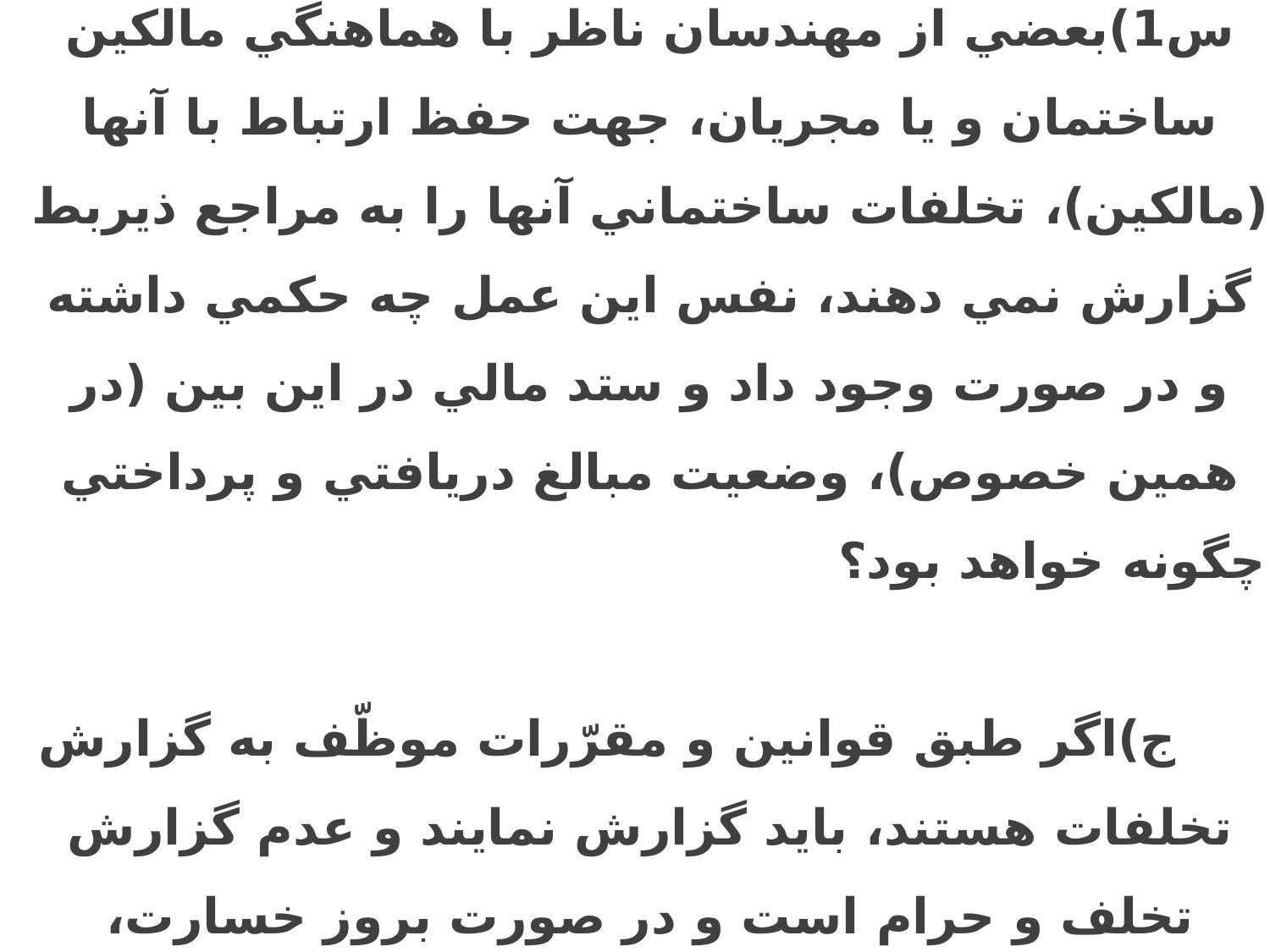

# 1)پروژه های عمرانی ومجتمع ها 1/1-کوتاهی کارفرما یامهندس س1)بعضي از مهندسان ناظر با هماهنگي مالكين ساختمان و يا مجريان، جهت حفظ ارتباط با آنها (مالكين)، تخلفات ساختماني آنها را به مراجع ذيربط گزارش نمي دهند، نفس اين عمل چه حكمي داشته و در صورت وجود داد و ستد مالي در اين بين (در همين خصوص)، وضعيت مبالغ دريافتي و پرداختي چگونه خواهد بود؟                                                                                                                              ج)اگر طبق قوانين و مقرّرات موظّف به گزارش تخلفات هستند، بايد گزارش نمايند و عدم گزارش تخلف و حرام است و در صورت بروز خسارت، موجب ضمان خواهد بود، و مال دريافتي براي عدم گزارش رشوه و حرام است.